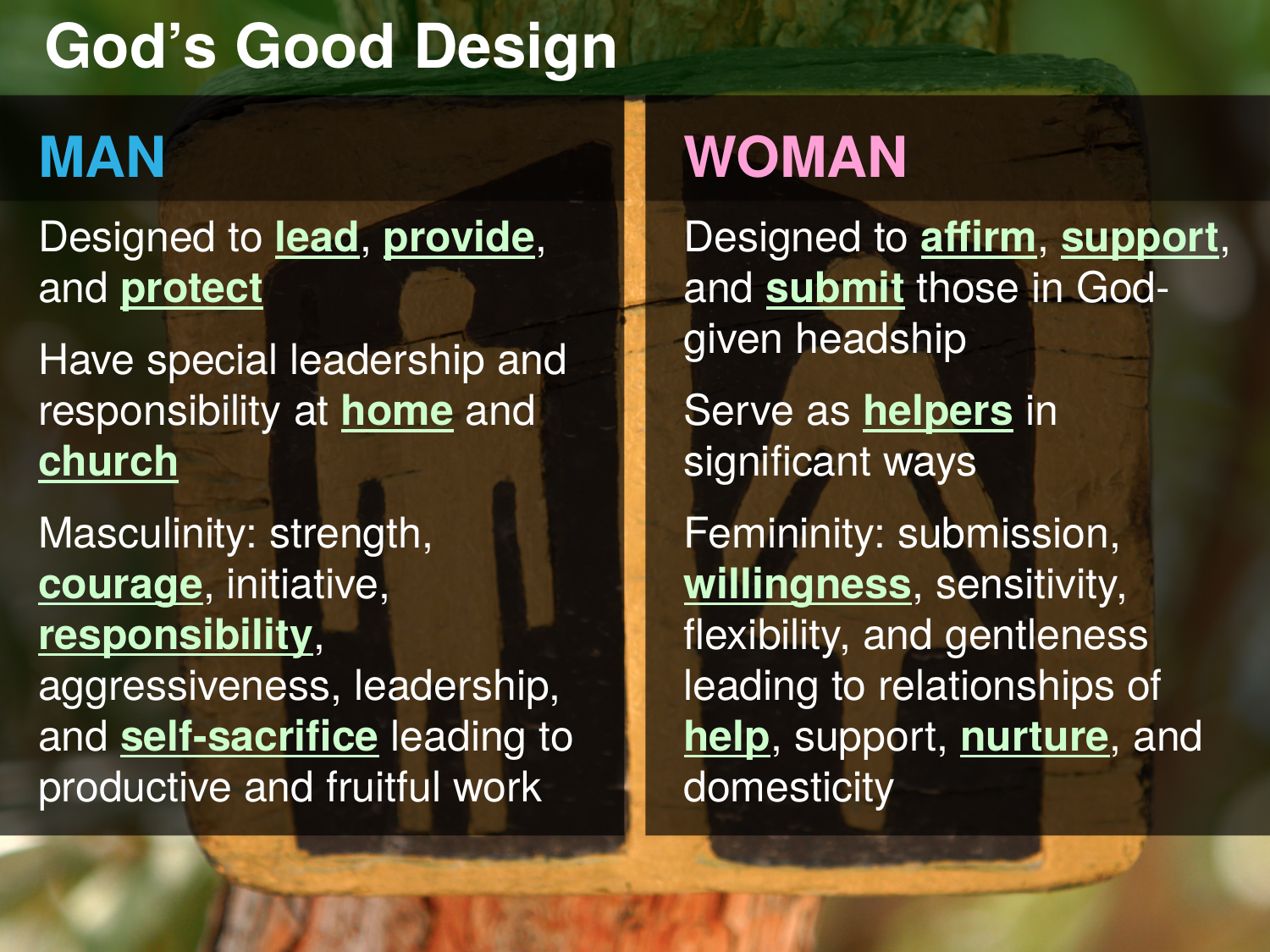

God’s Good Design

MAN
Designed to lead, provide, and protect
Have special leadership and responsibility at home and church
Masculinity: strength, courage, initiative, responsibility, aggressiveness, leadership, and self-sacrifice leading to productive and fruitful work

WOMAN
Designed to affirm, support, and submit those in God-given headship
Serve as helpers in significant ways
Femininity: submission, willingness, sensitivity, flexibility, and gentleness leading to relationships of help, support, nurture, and domesticity